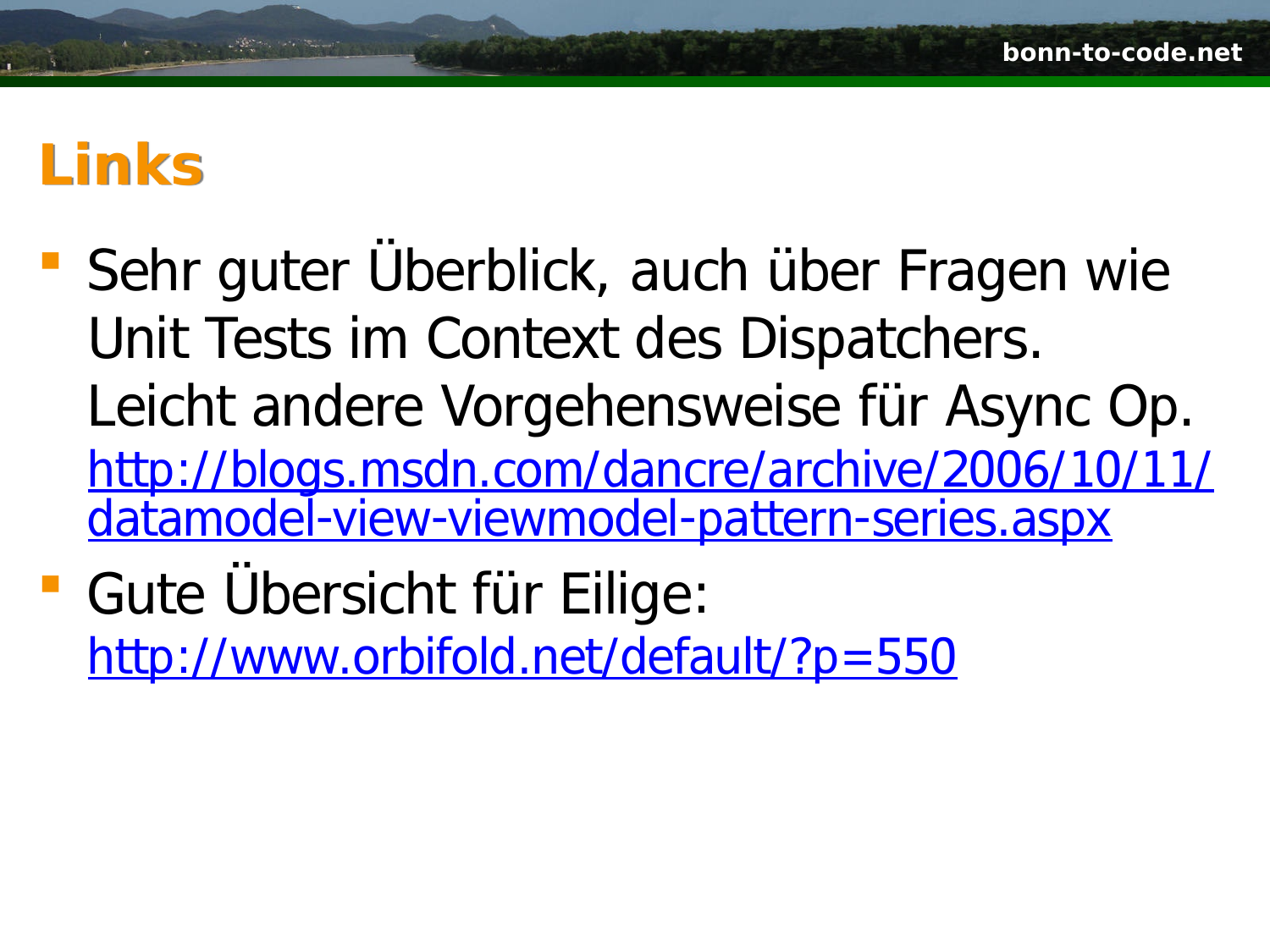

# Links
Sehr guter Überblick, auch über Fragen wie Unit Tests im Context des Dispatchers.
Leicht andere Vorgehensweise für Async Op.
http://blogs.msdn.com/dancre/archive/2006/10/11/datamodel-view-viewmodel-pattern-series.aspx
Gute Übersicht für Eilige:
http://www.orbifold.net/default/?p=550